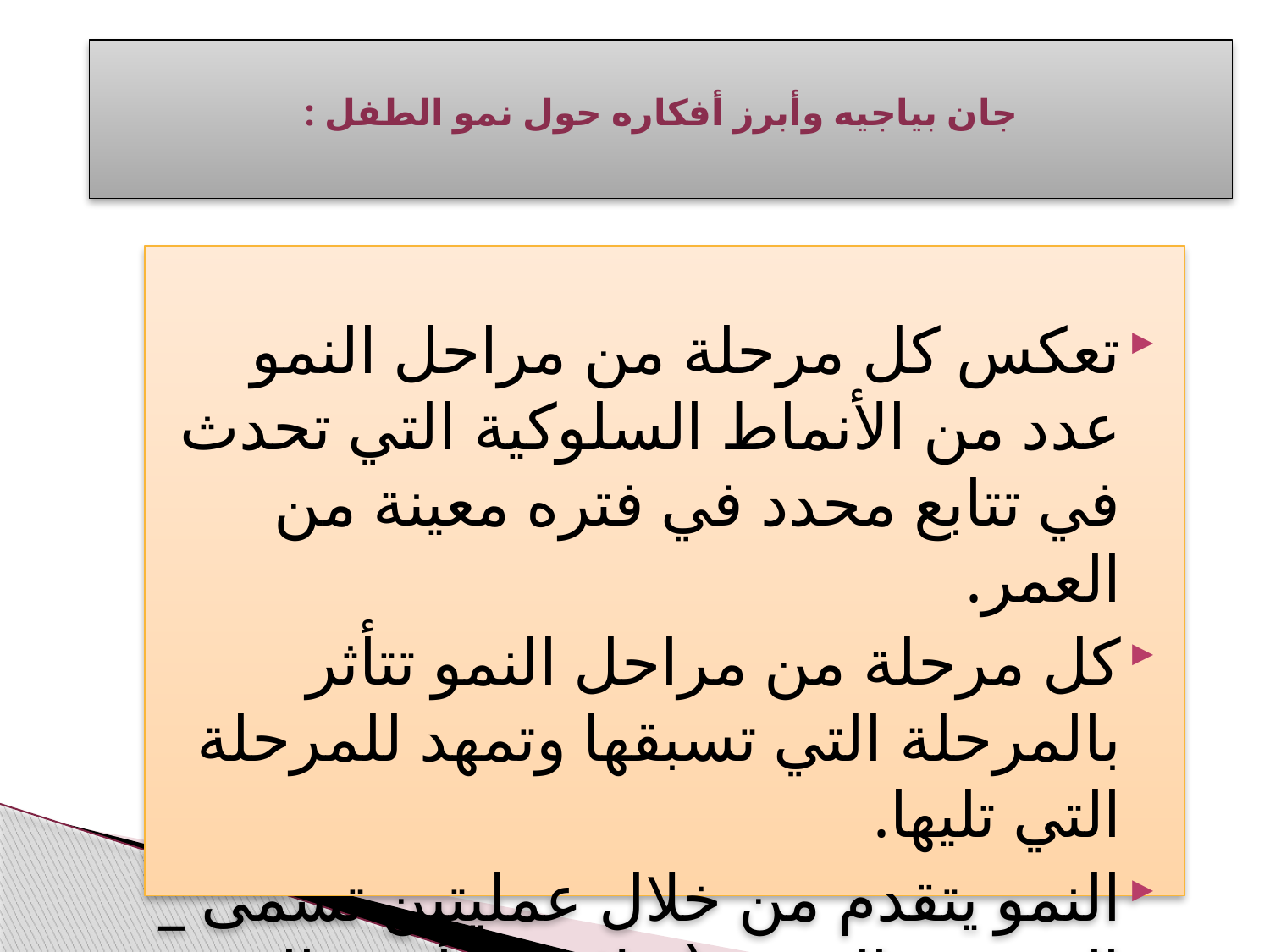

# جان بياجيه وأبرز أفكاره حول نمو الطفل :

تعكس كل مرحلة من مراحل النمو عدد من الأنماط السلوكية التي تحدث في تتابع محدد في فتره معينة من العمر.
كل مرحلة من مراحل النمو تتأثر بالمرحلة التي تسبقها وتمهد للمرحلة التي تليها.
النمو يتقدم من خلال عمليتين تسمى _ التعميم والتمييز ( ملاحظة أوجه الشبه والاختلاف).